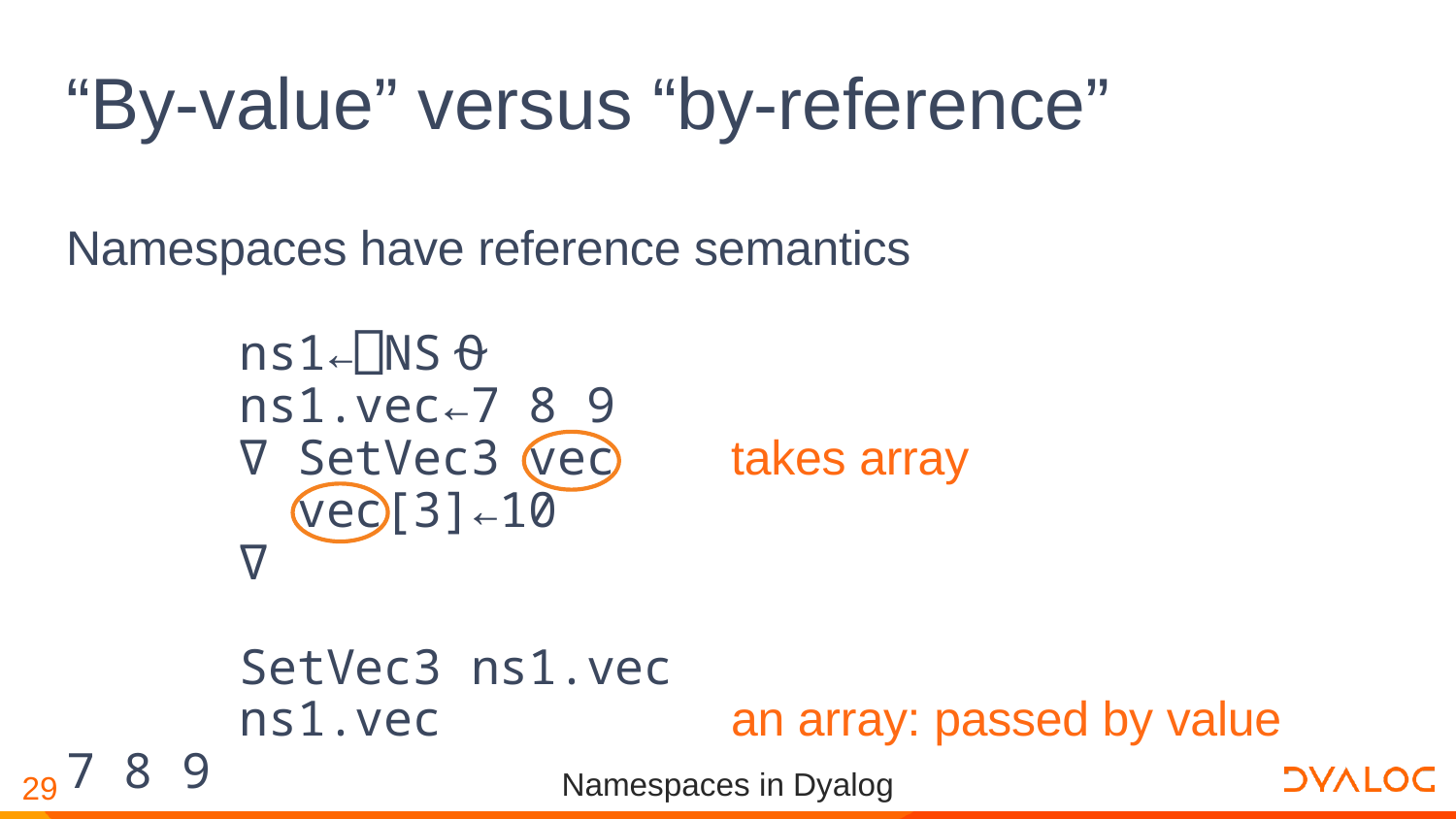

# “By-value” versus “by-reference”
Namespaces have reference semantics

      ns1←⎕NS⍬
      ns1.vec←7 8 9
      ∇ SetVec3 vec    takes array
        vec[3]←10
      ∇

      SetVec3 ns1.vec
      ns1.vec          an array: passed by value
7 8 9